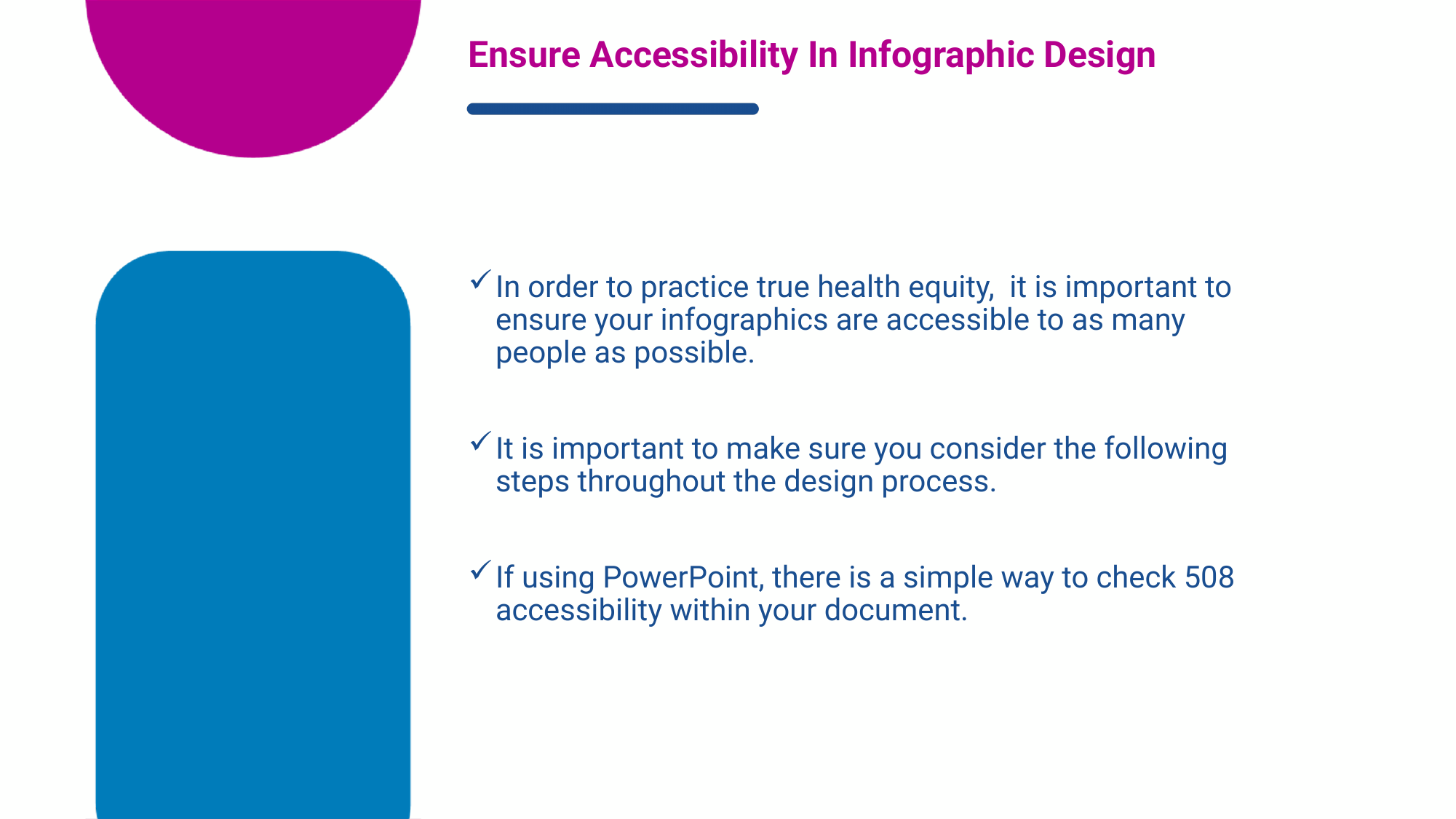

# Ensure Accessibility In Infographic Design
In order to practice true health equity,  it is important to ensure your infographics are accessible to as many people as possible.

It is important to make sure you consider the following steps throughout the design process.

If using PowerPoint, there is a simple way to check 508 accessibility within your document.